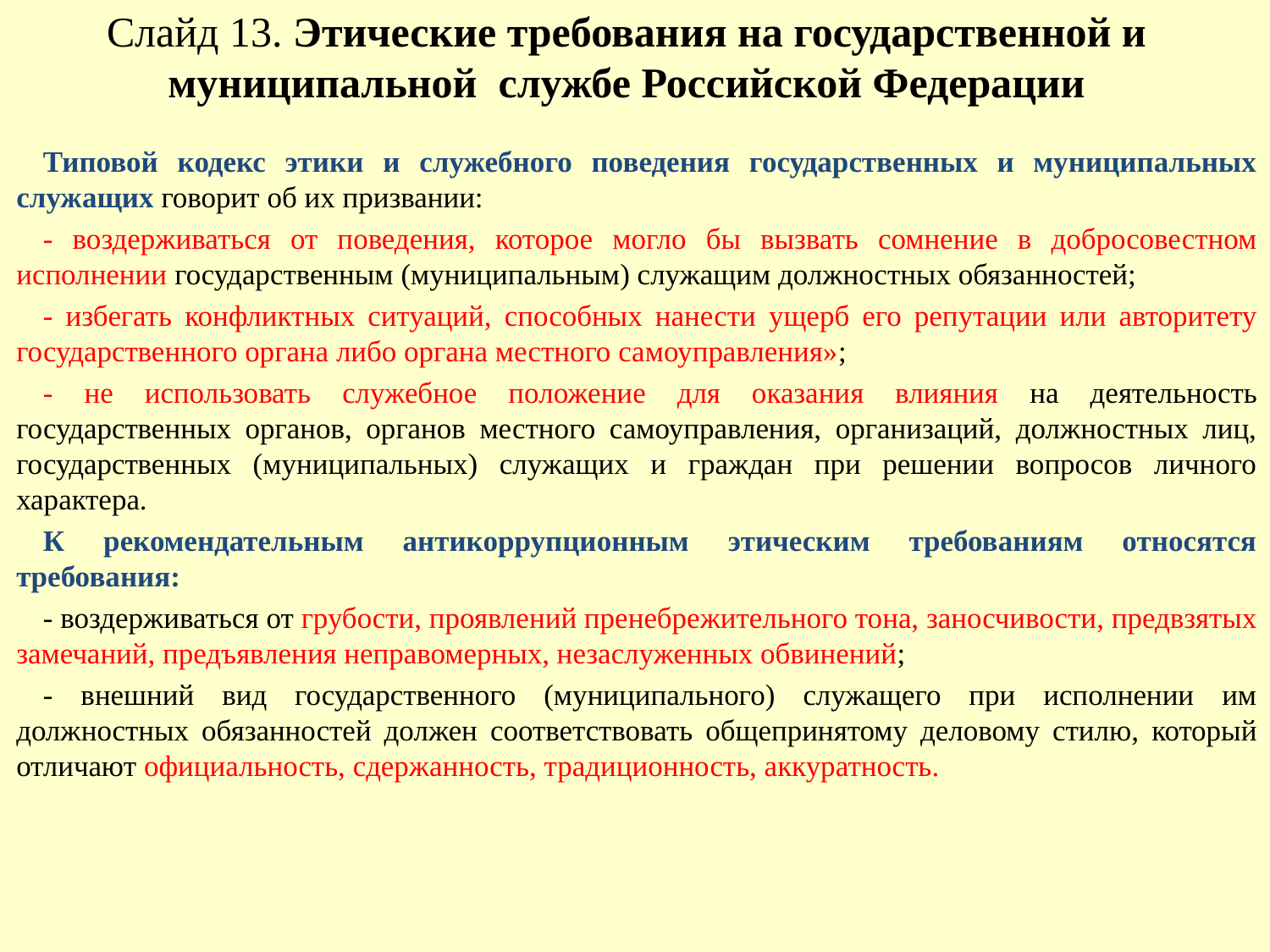

# Слайд 13. Этические требования на государственной и муниципальной  службе Российской Федерации

	Типовой кодекс этики и служебного поведения государственных и муниципальных служащих говорит об их призвании:
	- воздерживаться от поведения, которое могло бы вызвать сомнение в добросовестном исполнении государственным (муниципальным) служащим должностных обязанностей;
	- избегать конфликтных ситуаций, способных нанести ущерб его репутации или авторитету государственного органа либо органа местного самоуправления»;
	- не использовать служебное положение для оказания влияния на деятельность государственных органов, органов местного самоуправления, организаций, должностных лиц, государственных (муниципальных) служащих и граждан при решении вопросов личного характера.
	К рекомендательным антикоррупционным этическим требованиям относятся требования:
	- воздерживаться от грубости, проявлений пренебрежительного тона, заносчивости, предвзятых замечаний, предъявления неправомерных, незаслуженных обвинений;
	- внешний вид государственного (муниципального) служащего при исполнении им должностных обязанностей должен соответствовать общепринятому деловому стилю, который отличают официальность, сдержанность, традиционность, аккуратность.